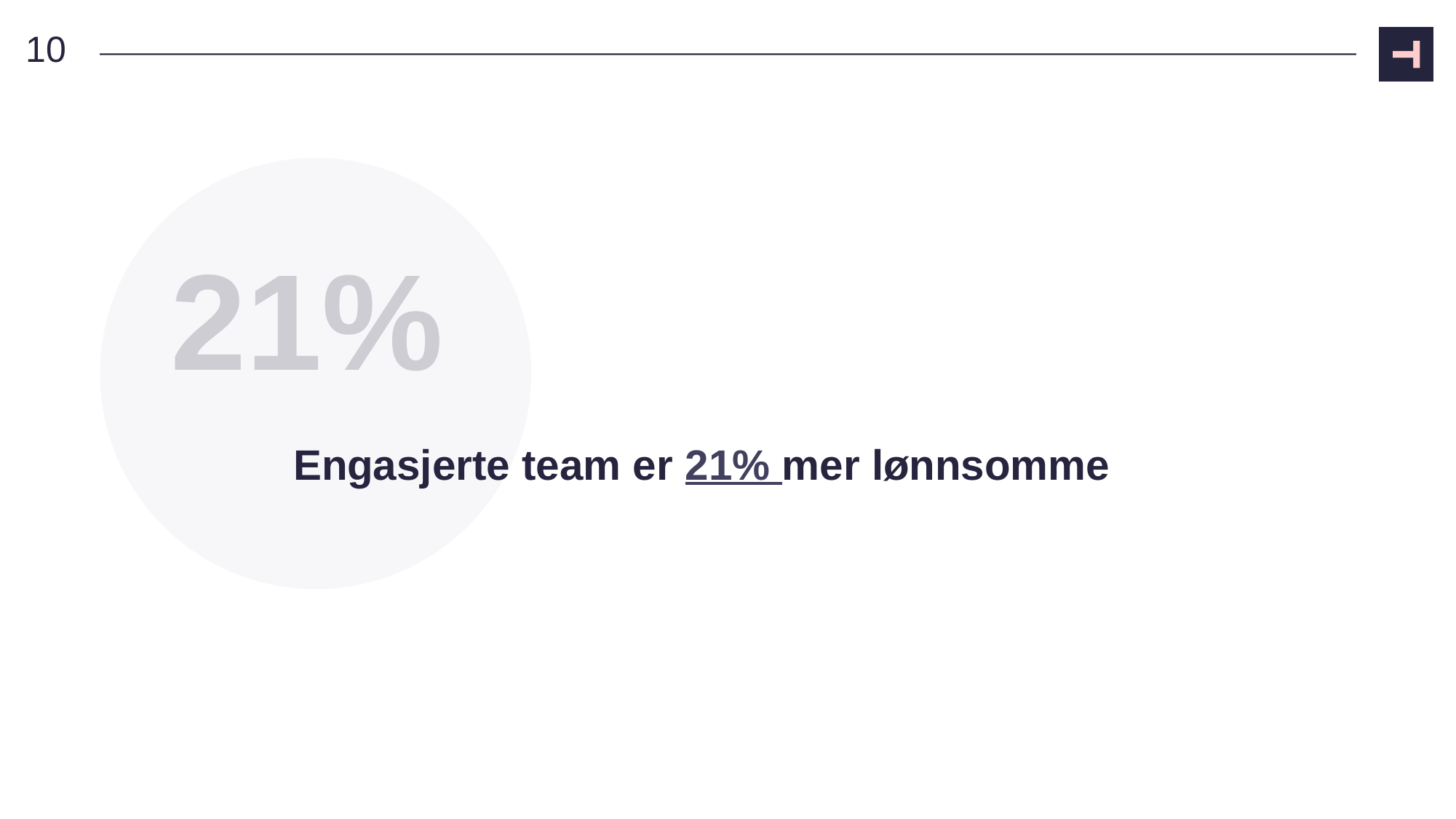

10

21%
# Engasjerte team er 21% mer lønnsomme